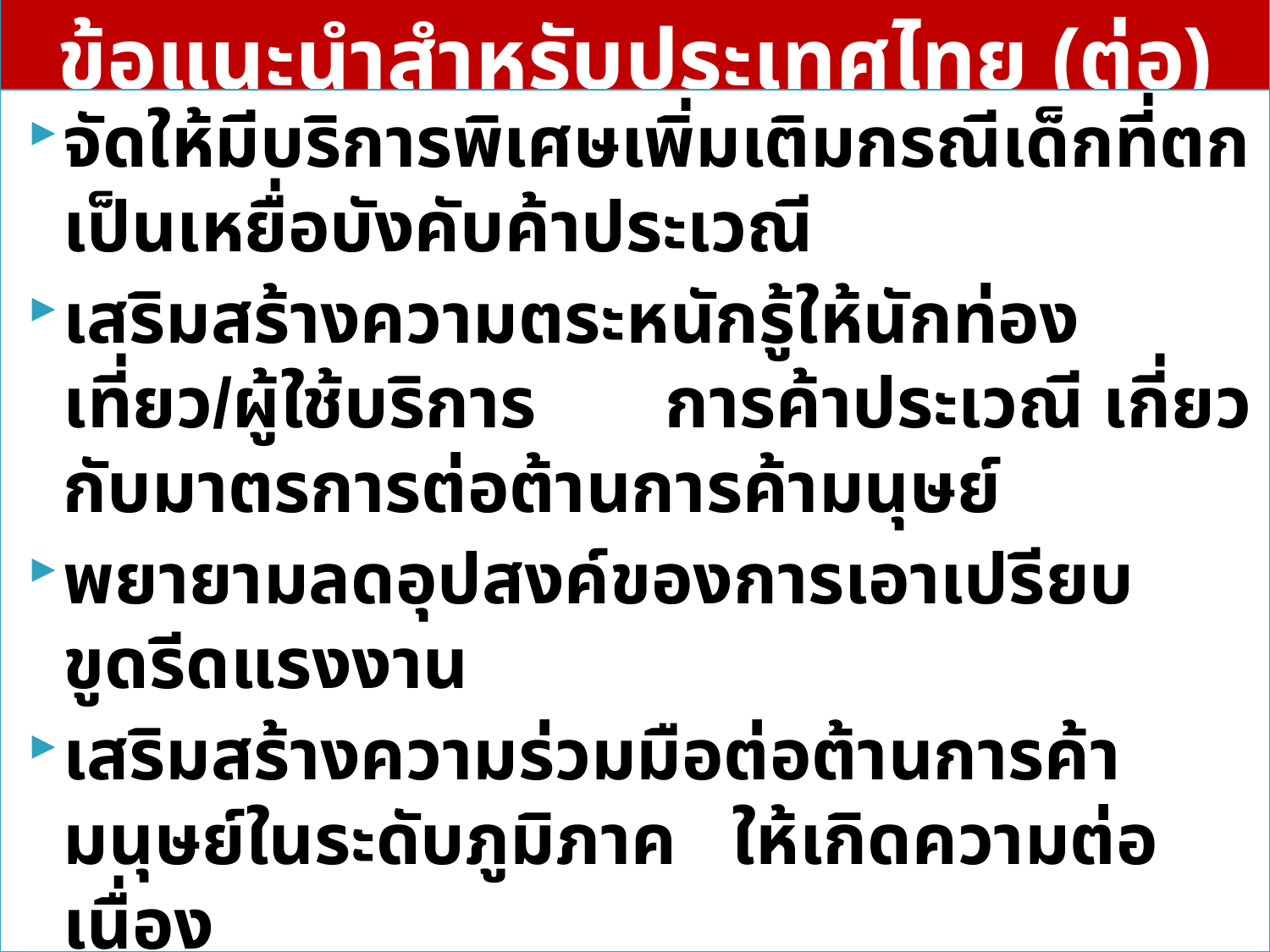

# ข้อแนะนำสำหรับประเทศไทย (ต่อ)
จัดให้มีบริการพิเศษเพิ่มเติมกรณีเด็กที่ตกเป็นเหยื่อบังคับค้าประเวณี
เสริมสร้างความตระหนักรู้ให้นักท่องเที่ยว/ผู้ใช้บริการ       การค้าประเวณี เกี่ยวกับมาตรการต่อต้านการค้ามนุษย์
พยายามลดอุปสงค์ของการเอาเปรียบขูดรีดแรงงาน
เสริมสร้างความร่วมมือต่อต้านการค้ามนุษย์ในระดับภูมิภาค   ให้เกิดความต่อเนื่อง
ปรับปรุงสิทธิ สถานะทางกฎหมาย และนโยบายการโยกย้ายถิ่นฐานเกี่ยวกับแรงงานต่างด้าวเพื่อลดความเสี่ยงเป็นเหยื่อ    การค้ามนุษย์